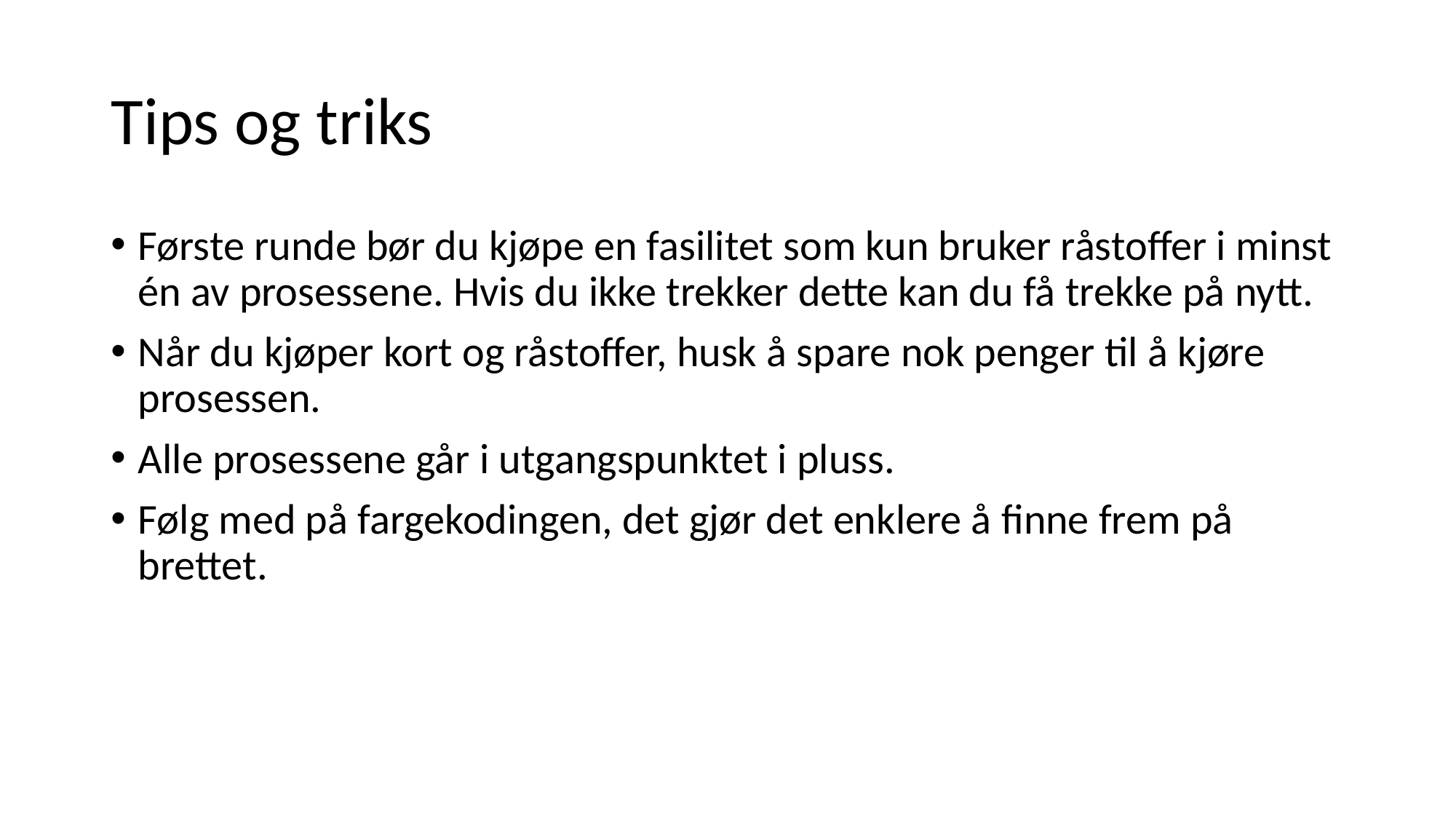

# Tips og triks
Første runde bør du kjøpe en fasilitet som kun bruker råstoffer i minst én av prosessene. Hvis du ikke trekker dette kan du få trekke på nytt.
Når du kjøper kort og råstoffer, husk å spare nok penger til å kjøre prosessen.
Alle prosessene går i utgangspunktet i pluss.
Følg med på fargekodingen, det gjør det enklere å finne frem på brettet.